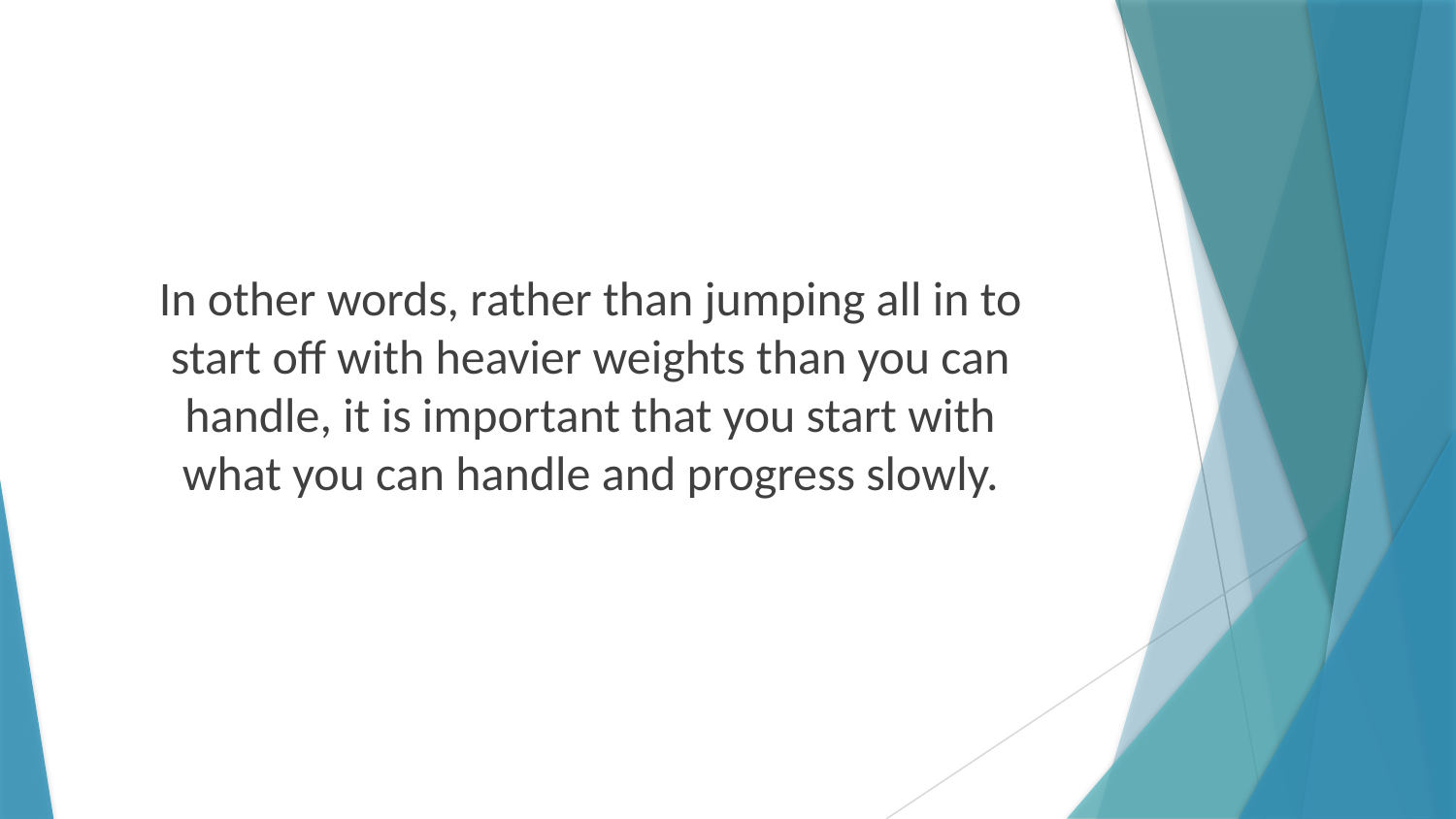

In other words, rather than jumping all in to start off with heavier weights than you can handle, it is important that you start with what you can handle and progress slowly.